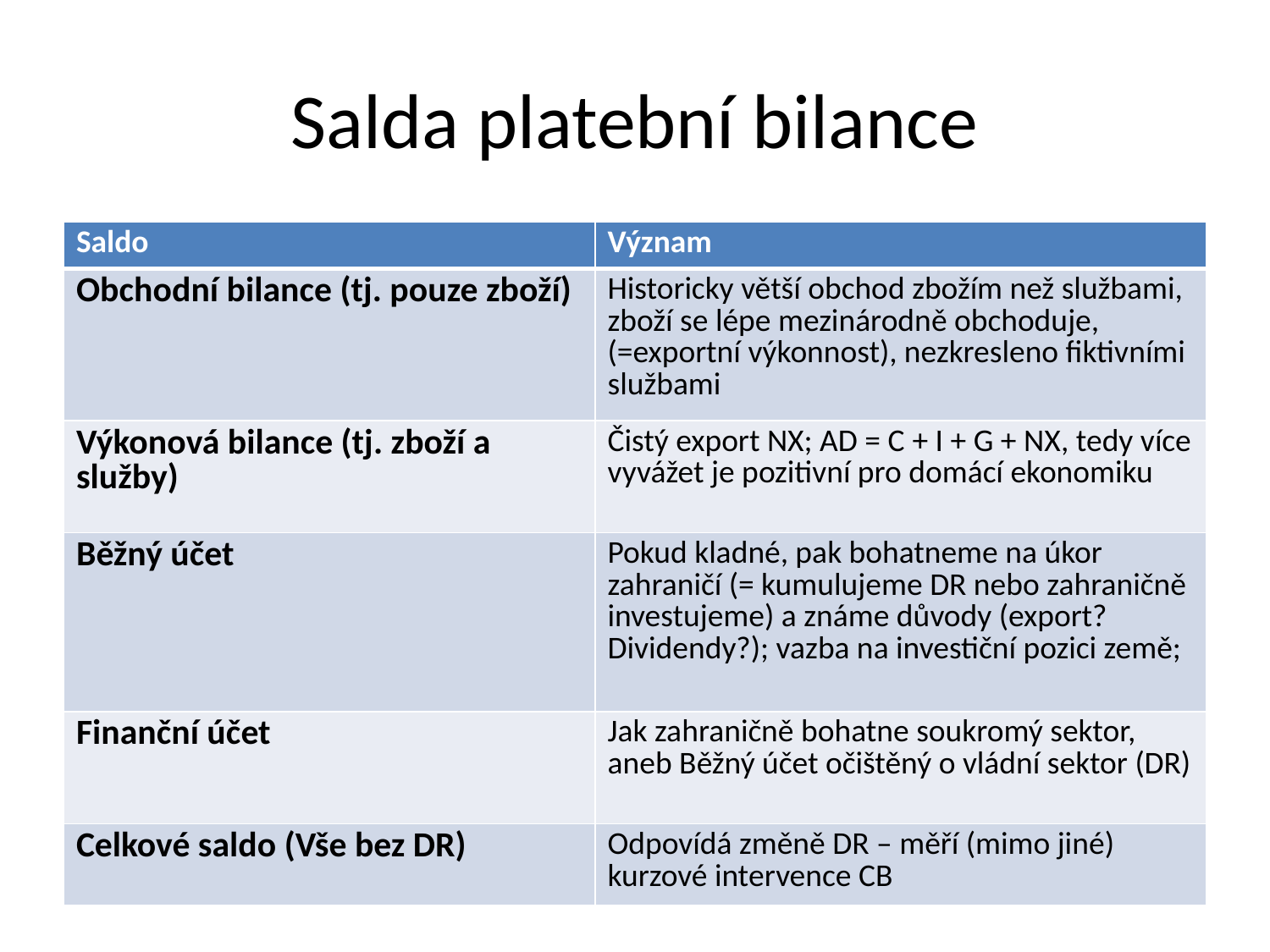

# Salda platební bilance
| Saldo | Význam |
| --- | --- |
| Obchodní bilance (tj. pouze zboží) | Historicky větší obchod zbožím než službami, zboží se lépe mezinárodně obchoduje, (=exportní výkonnost), nezkresleno fiktivními službami |
| Výkonová bilance (tj. zboží a služby) | Čistý export NX; AD = C + I + G + NX, tedy více vyvážet je pozitivní pro domácí ekonomiku |
| Běžný účet | Pokud kladné, pak bohatneme na úkor zahraničí (= kumulujeme DR nebo zahraničně investujeme) a známe důvody (export? Dividendy?); vazba na investiční pozici země; |
| Finanční účet | Jak zahraničně bohatne soukromý sektor, aneb Běžný účet očištěný o vládní sektor (DR) |
| Celkové saldo (Vše bez DR) | Odpovídá změně DR – měří (mimo jiné) kurzové intervence CB |